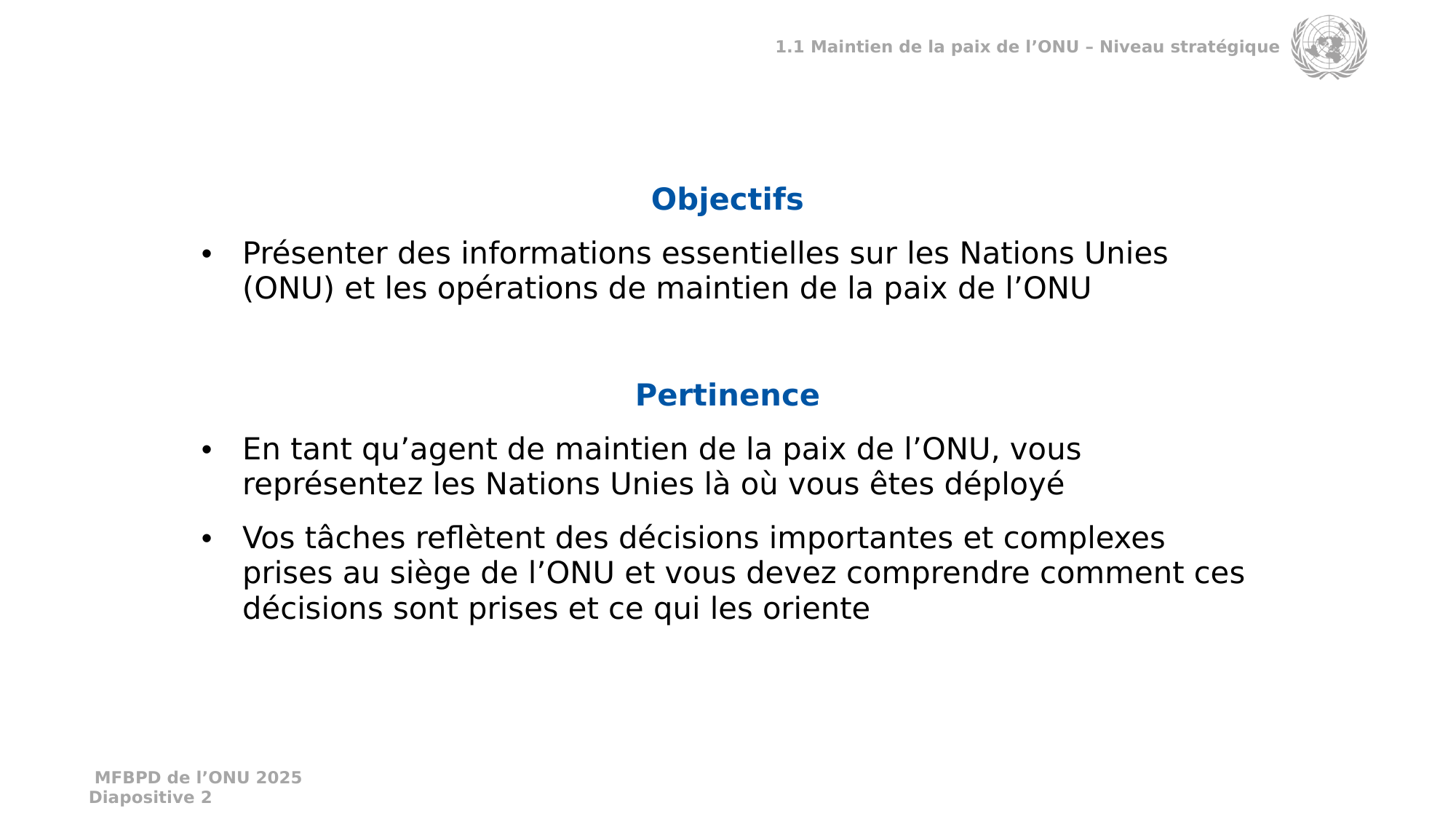

| Objectifs Présenter des informations essentielles sur les Nations Unies (ONU) et les opérations de maintien de la paix de l’ONU Pertinence En tant qu’agent de maintien de la paix de l’ONU, vous représentez les Nations Unies là où vous êtes déployé Vos tâches reflètent des décisions importantes et complexes prises au siège de l’ONU et vous devez comprendre comment ces décisions sont prises et ce qui les oriente |
| --- |